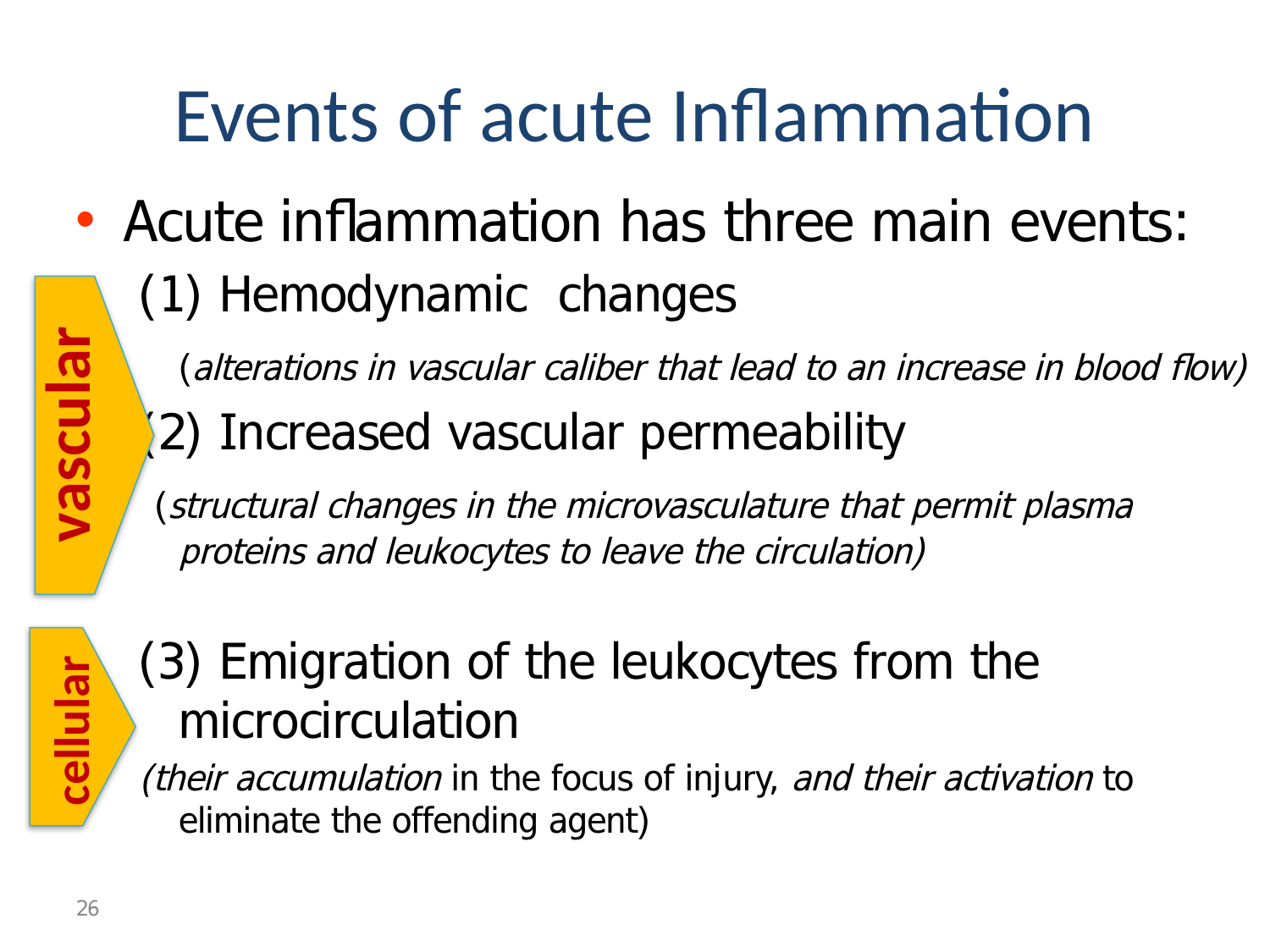

# Events of acute Inflammation
Acute inflammation has three main events:
(1) Hemodynamic  changes
	(alterations in vascular caliber that lead to an increase in blood flow)
(2) Increased vascular permeability
 (structural changes in the microvasculature that permit plasma proteins and leukocytes to leave the circulation)

(3) Emigration of the leukocytes from the microcirculation
(their accumulation in the focus of injury, and their activation to eliminate the offending agent)

vascular

cellular
26